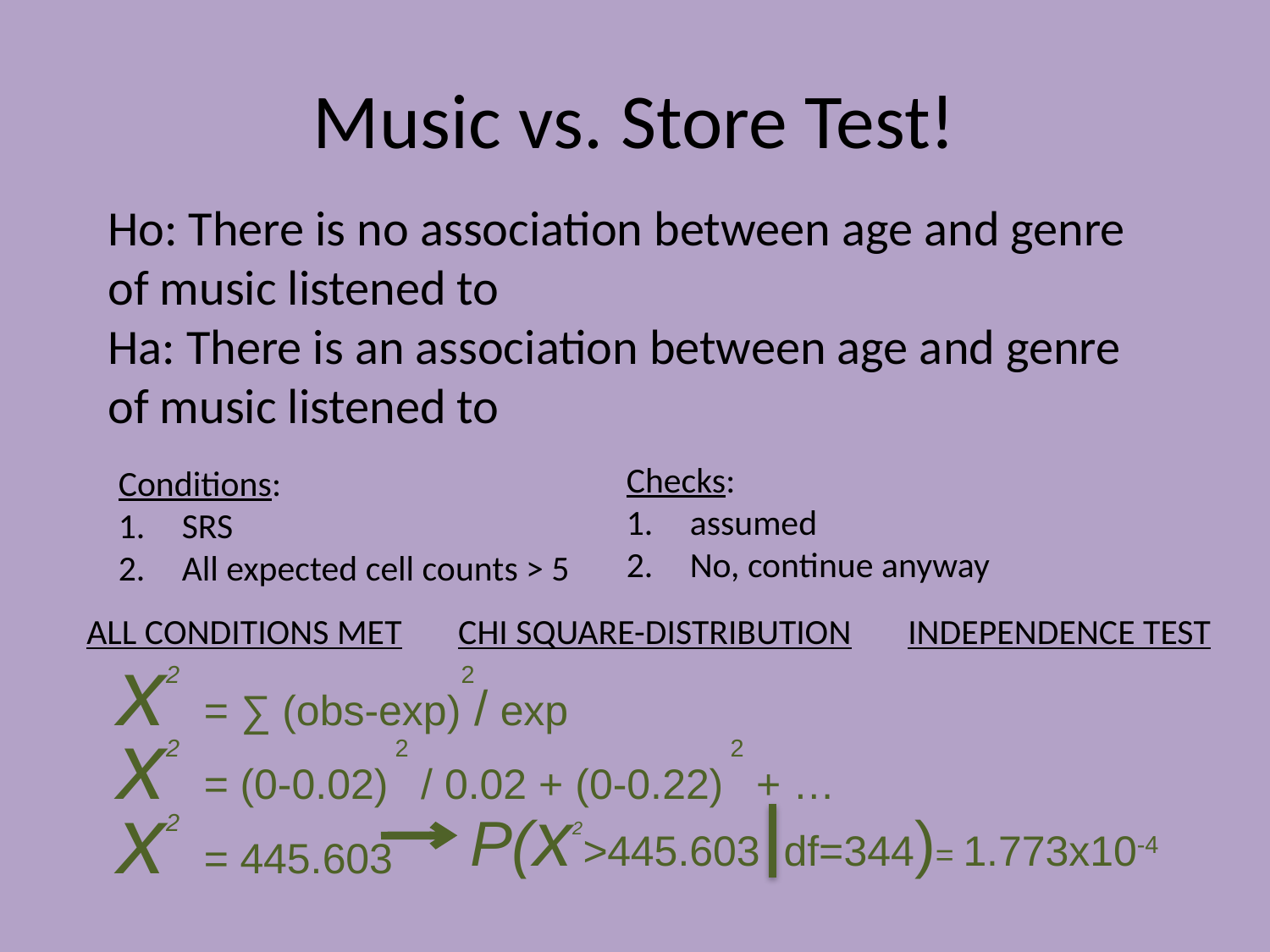

# Music vs. Store Test!
Ho: There is no association between age and genre of music listened to
Ha: There is an association between age and genre of music listened to
Checks:
assumed
No, continue anyway
Conditions:
SRS
All expected cell counts > 5
ALL CONDITIONS MET       CHI SQUARE-DISTRIBUTION       INDEPENDENCE TEST
x2  = ∑ (obs-exp)2/ exp
x2  = (0-0.02) 2 / 0.02 + (0-0.22) 2 + …
x2  = 445.603
P(x2>445.603  df=344)= 1.773x10-4